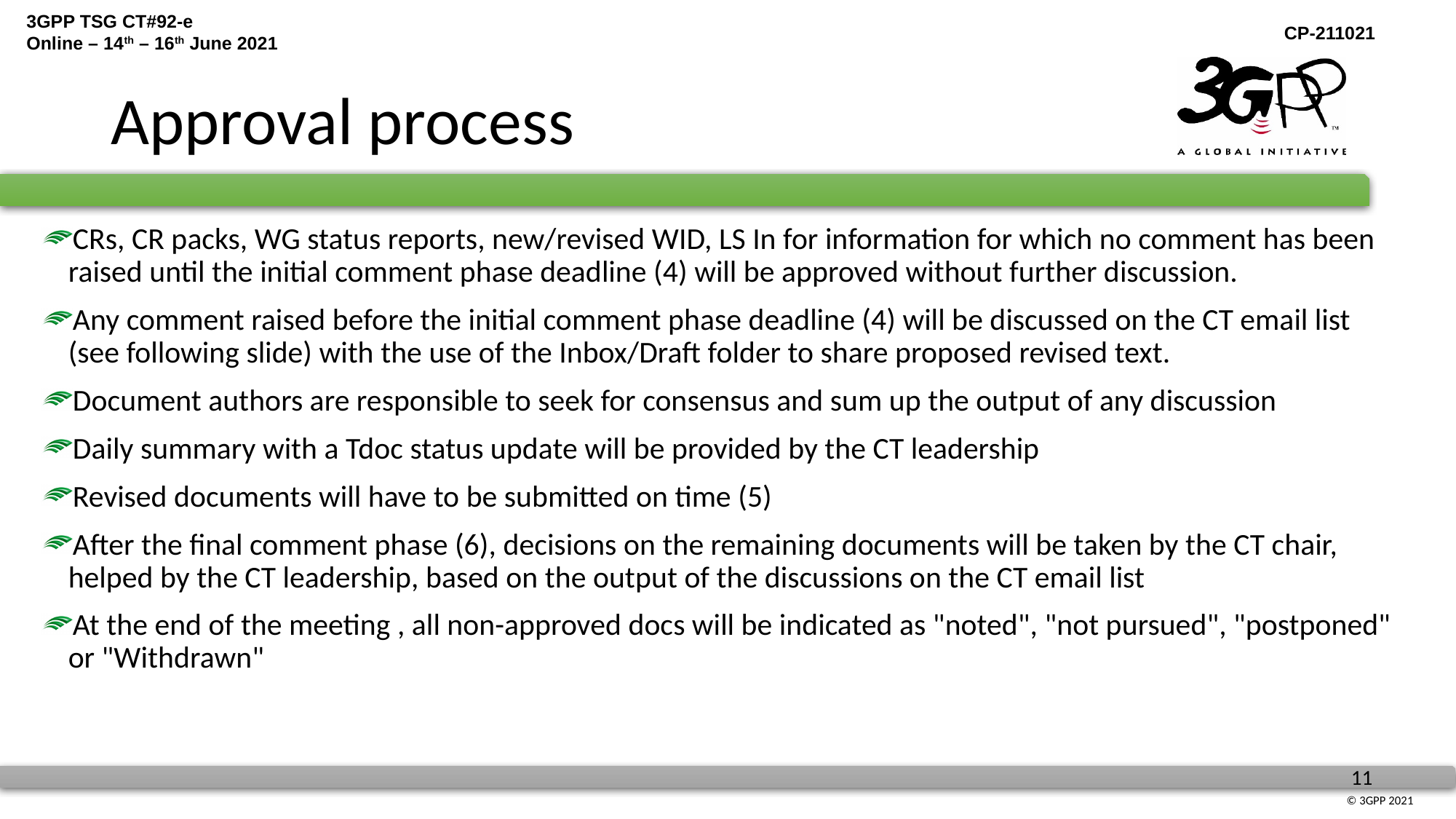

# Approval process
CRs, CR packs, WG status reports, new/revised WID, LS In for information for which no comment has been raised until the initial comment phase deadline (4) will be approved without further discussion.
Any comment raised before the initial comment phase deadline (4) will be discussed on the CT email list (see following slide) with the use of the Inbox/Draft folder to share proposed revised text.
Document authors are responsible to seek for consensus and sum up the output of any discussion
Daily summary with a Tdoc status update will be provided by the CT leadership
Revised documents will have to be submitted on time (5)
After the final comment phase (6), decisions on the remaining documents will be taken by the CT chair, helped by the CT leadership, based on the output of the discussions on the CT email list
At the end of the meeting , all non-approved docs will be indicated as "noted", "not pursued", "postponed" or "Withdrawn"